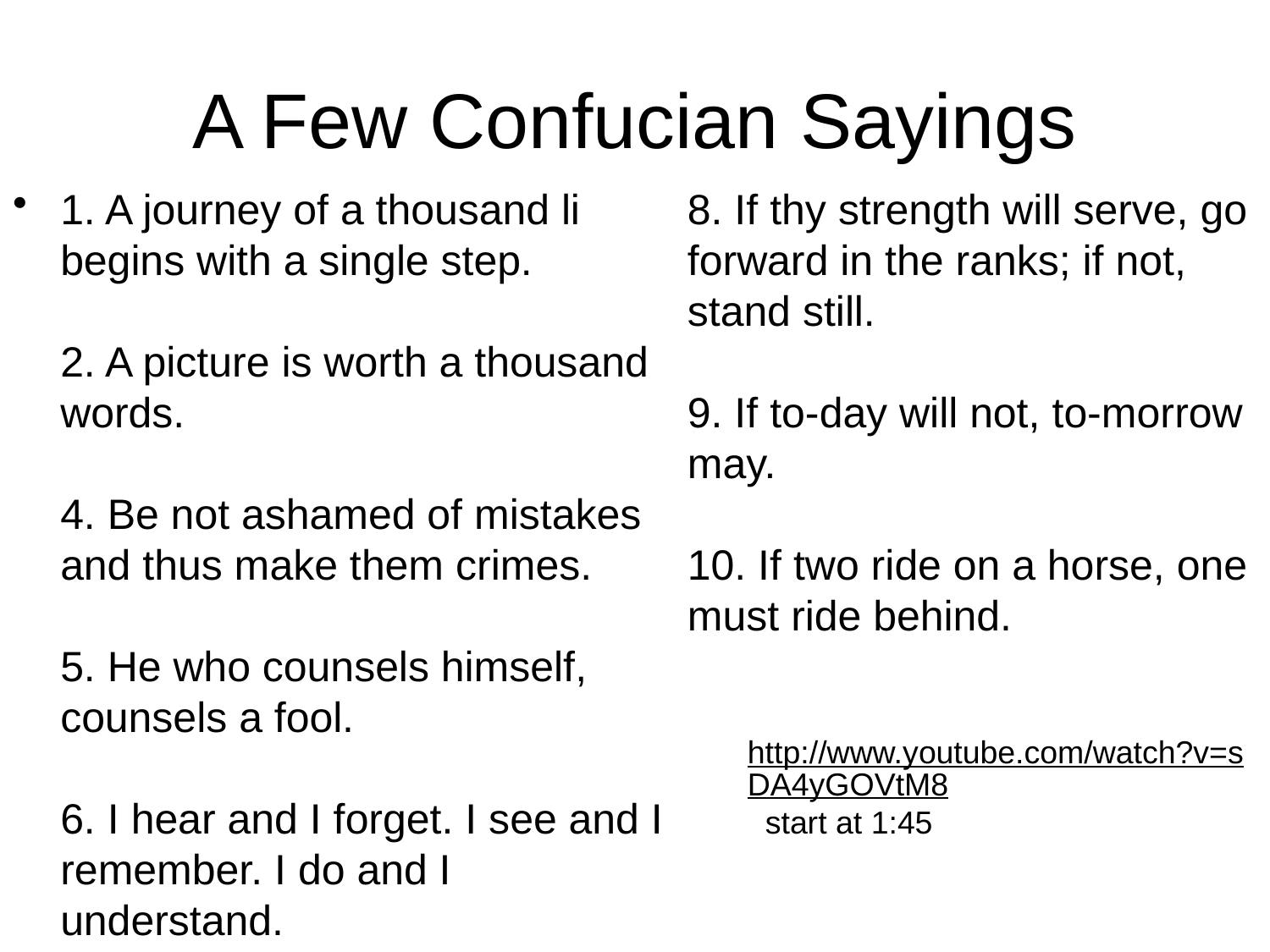

# A Few Confucian Sayings
1. A journey of a thousand li begins with a single step.
2. A picture is worth a thousand words.
4. Be not ashamed of mistakes and thus make them crimes.
5. He who counsels himself, counsels a fool.
6. I hear and I forget. I see and I remember. I do and I understand.
8. If thy strength will serve, go forward in the ranks; if not, stand still.
9. If to-day will not, to-morrow may.
10. If two ride on a horse, one must ride behind.
http://www.youtube.com/watch?v=sDA4yGOVtM8  start at 1:45